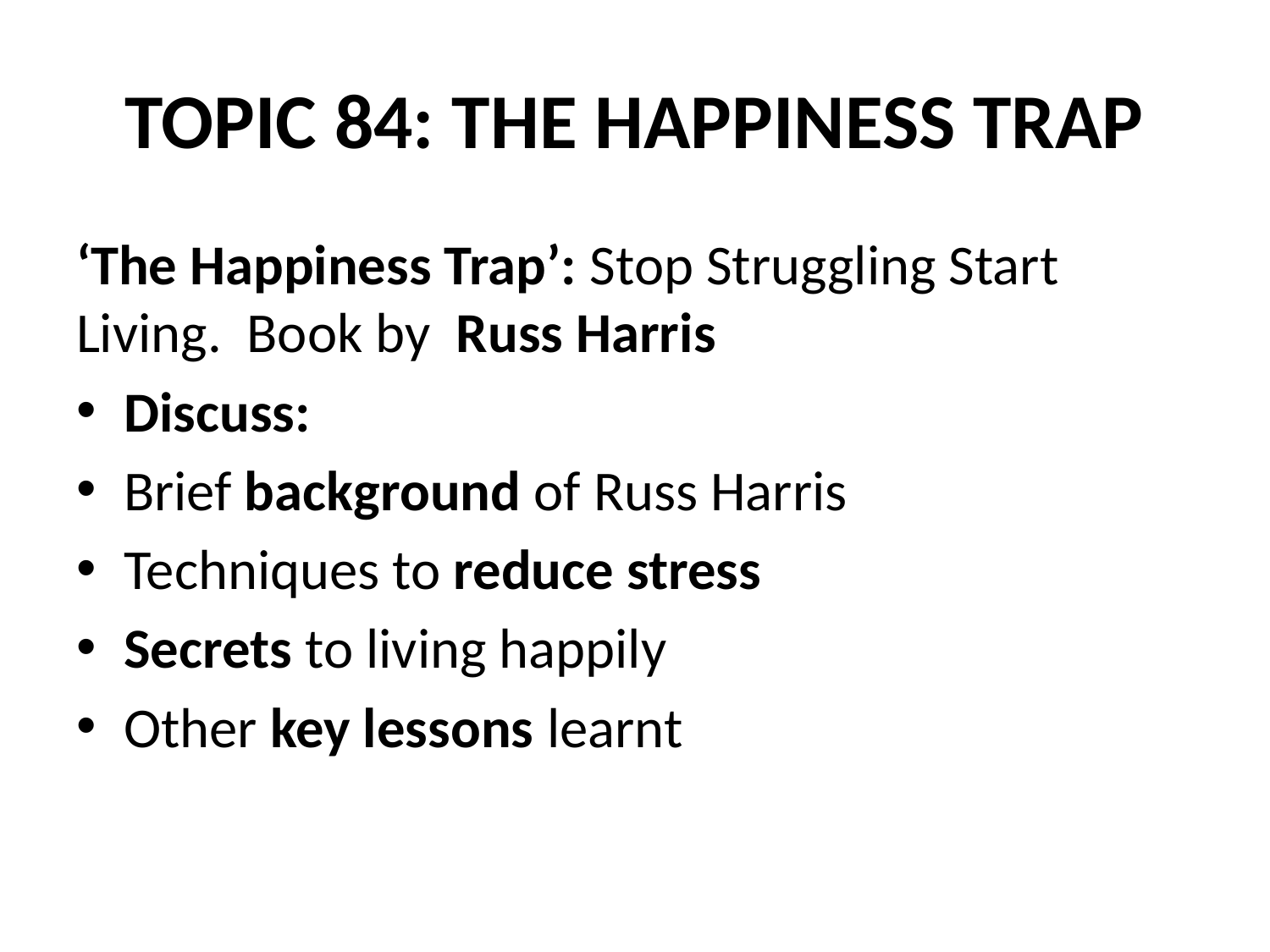

# TOPIC 84: THE HAPPINESS TRAP
‘The Happiness Trap’: Stop Struggling Start Living.  Book by  Russ Harris
Discuss:
Brief background of Russ Harris
Techniques to reduce stress
Secrets to living happily
Other key lessons learnt